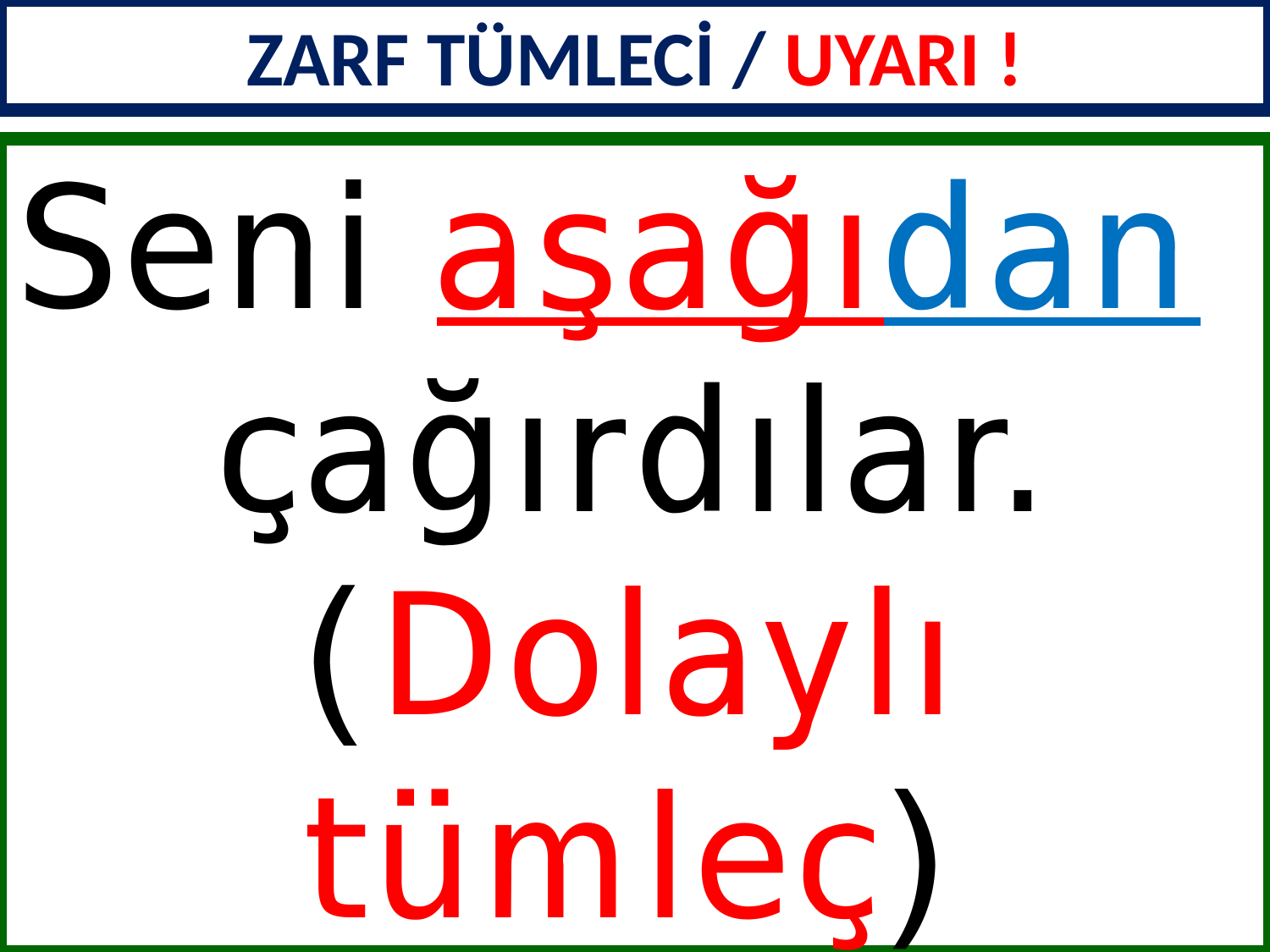

ZARF TÜMLECİ / UYARI !
Seni aşağıdan
çağırdılar.
(Dolaylı tümleç)